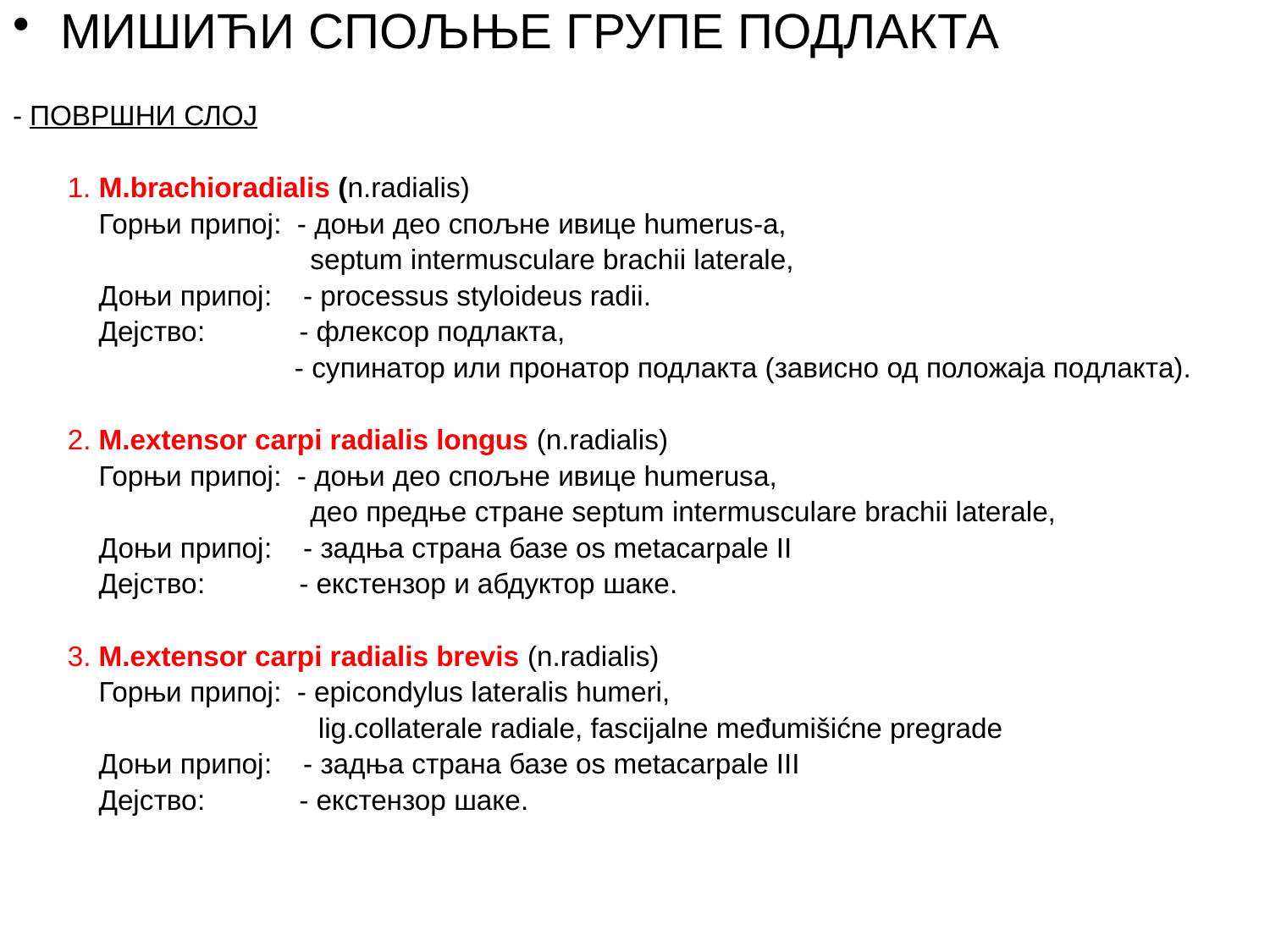

МИШИЋИ СПОЉЊЕ ГРУПЕ ПОДЛАКТА

- ПОВРШНИ СЛОЈ

       1. M.brachioradialis (n.radialis)
           Горњи припој:  - доњи део спољне ивице humerus-a,
                                      septum intermusculare brachii laterale,
           Доњи припој:    - processus styloideus radii.
           Дејство:            - флексор подлакта,
                                    - супинатор или пронатор подлакта (зависно од полoжаја пoдлактa).

       2. M.extensor carpi radialis longus (n.radialis)
           Горњи припој:  - доњи део спољне ивице humerusa,
                                      део предње стране septum intermusculare brachii laterale,
           Доњи припој:    - задња страна базе os metacarpale II
           Дејство:            - екстензор и абдуктор шаке.

       3. M.extensor carpi radialis brevis (n.radialis)
           Горњи припој:  - epicondylus lateralis humeri,
                                       lig.collaterale radiale, fascijalne međumišićne pregrade
           Доњи припој:    - задња страна базе os metacarpale III
           Дејство:            - екстензор шаке.